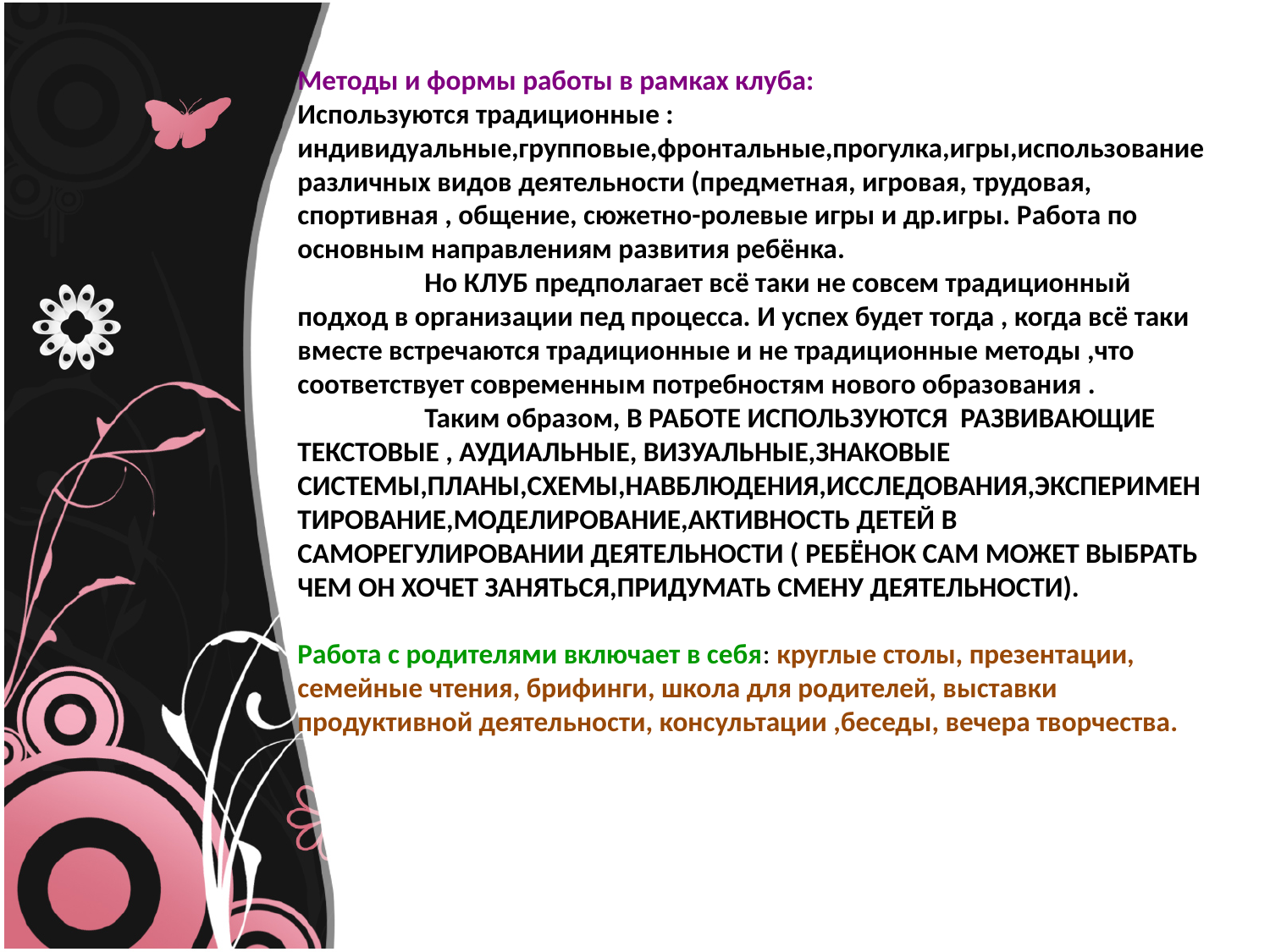

# Методы и формы работы в рамках клуба: Используются традиционные : индивидуальные,групповые,фронтальные,прогулка,игры,использование различных видов деятельности (предметная, игровая, трудовая, спортивная , общение, сюжетно-ролевые игры и др.игры. Работа по основным направлениям развития ребёнка. Но КЛУБ предполагает всё таки не совсем традиционный подход в организации пед процесса. И успех будет тогда , когда всё таки вместе встречаются традиционные и не традиционные методы ,что соответствует современным потребностям нового образования . Таким образом, В РАБОТЕ ИСПОЛЬЗУЮТСЯ  РАЗВИВАЮЩИЕ ТЕКСТОВЫЕ , АУДИАЛЬНЫЕ, ВИЗУАЛЬНЫЕ,ЗНАКОВЫЕ СИСТЕМЫ,ПЛАНЫ,СХЕМЫ,НАВБЛЮДЕНИЯ,ИССЛЕДОВАНИЯ,ЭКСПЕРИМЕНТИРОВАНИЕ,МОДЕЛИРОВАНИЕ,АКТИВНОСТЬ ДЕТЕЙ В САМОРЕГУЛИРОВАНИИ ДЕЯТЕЛЬНОСТИ (	РЕБЁНОК САМ МОЖЕТ ВЫБРАТЬ ЧЕМ ОН ХОЧЕТ ЗАНЯТЬСЯ,ПРИДУМАТЬ СМЕНУ ДЕЯТЕЛЬНОСТИ). Работа с родителями включает в себя: круглые столы, презентации, семейные чтения, брифинги, школа для родителей, выставки продуктивной деятельности, консультации ,беседы, вечера творчества.